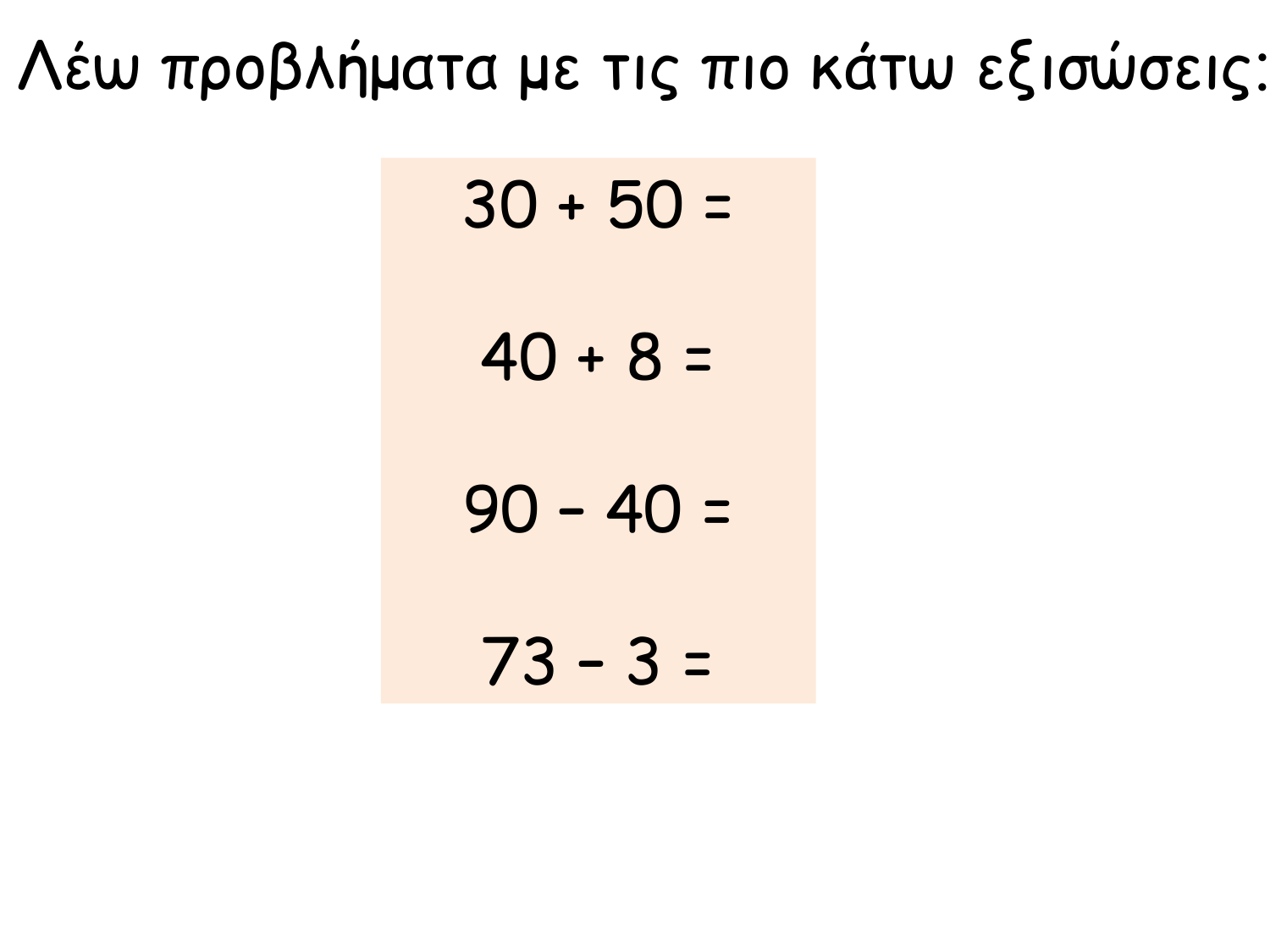

Λέω προβλήματα με τις πιο κάτω εξισώσεις:
30 + 50 =

40 + 8 =

90 – 40 =

73 – 3 =